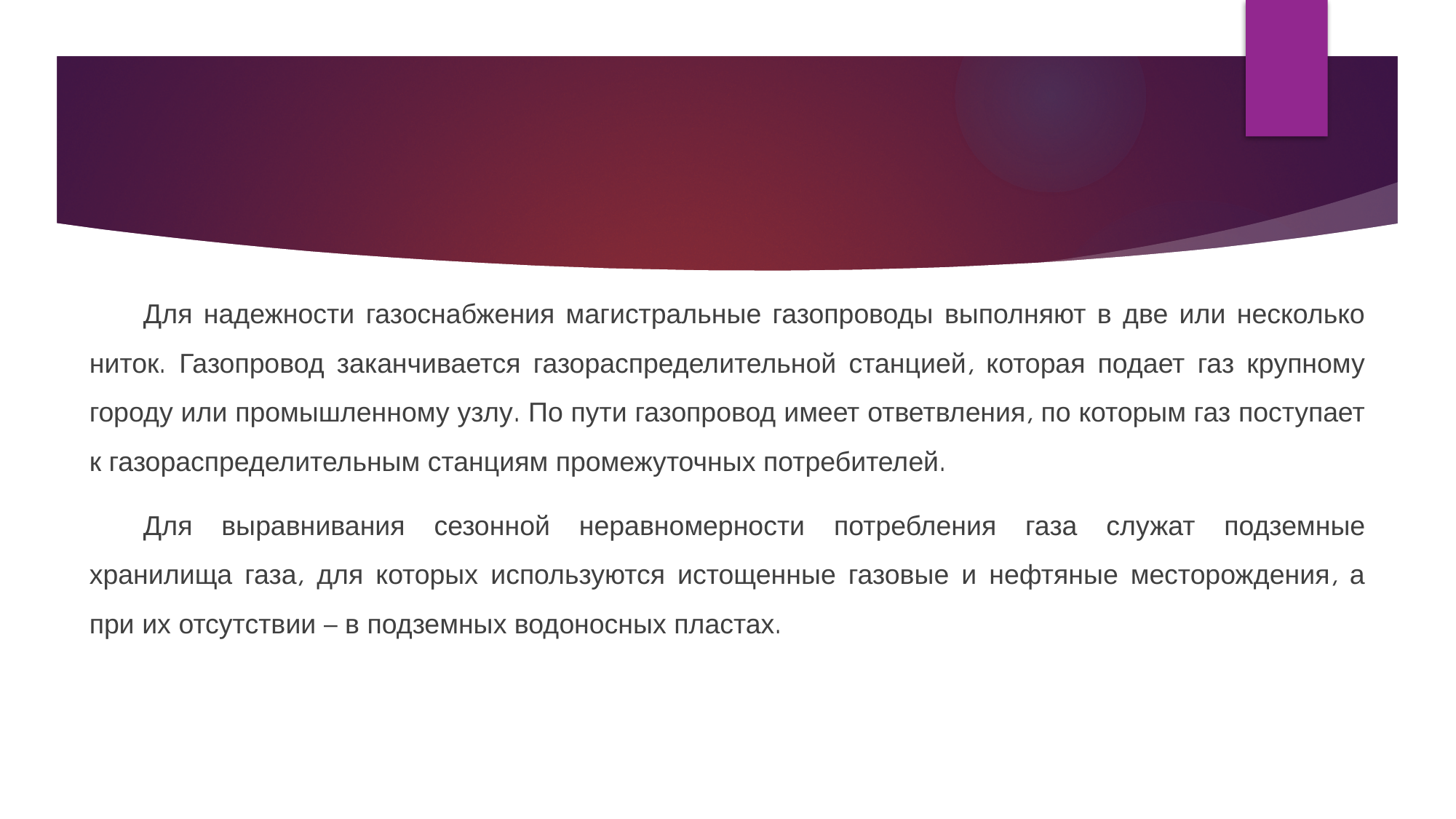

#
Для надежности газоснабжения магистральные газопроводы выполняют в две или несколько ниток. Газопровод заканчивается газораспределительной станцией, которая подает газ крупному городу или промышленному узлу. По пути газопровод имеет ответвления, по которым газ поступает к газораспределительным станциям промежуточных потребителей.
Для выравнивания сезонной неравномерности потребления газа служат подземные хранилища газа, для которых используются истощенные газовые и нефтяные месторождения, а при их отсутствии – в подземных водоносных пластах.